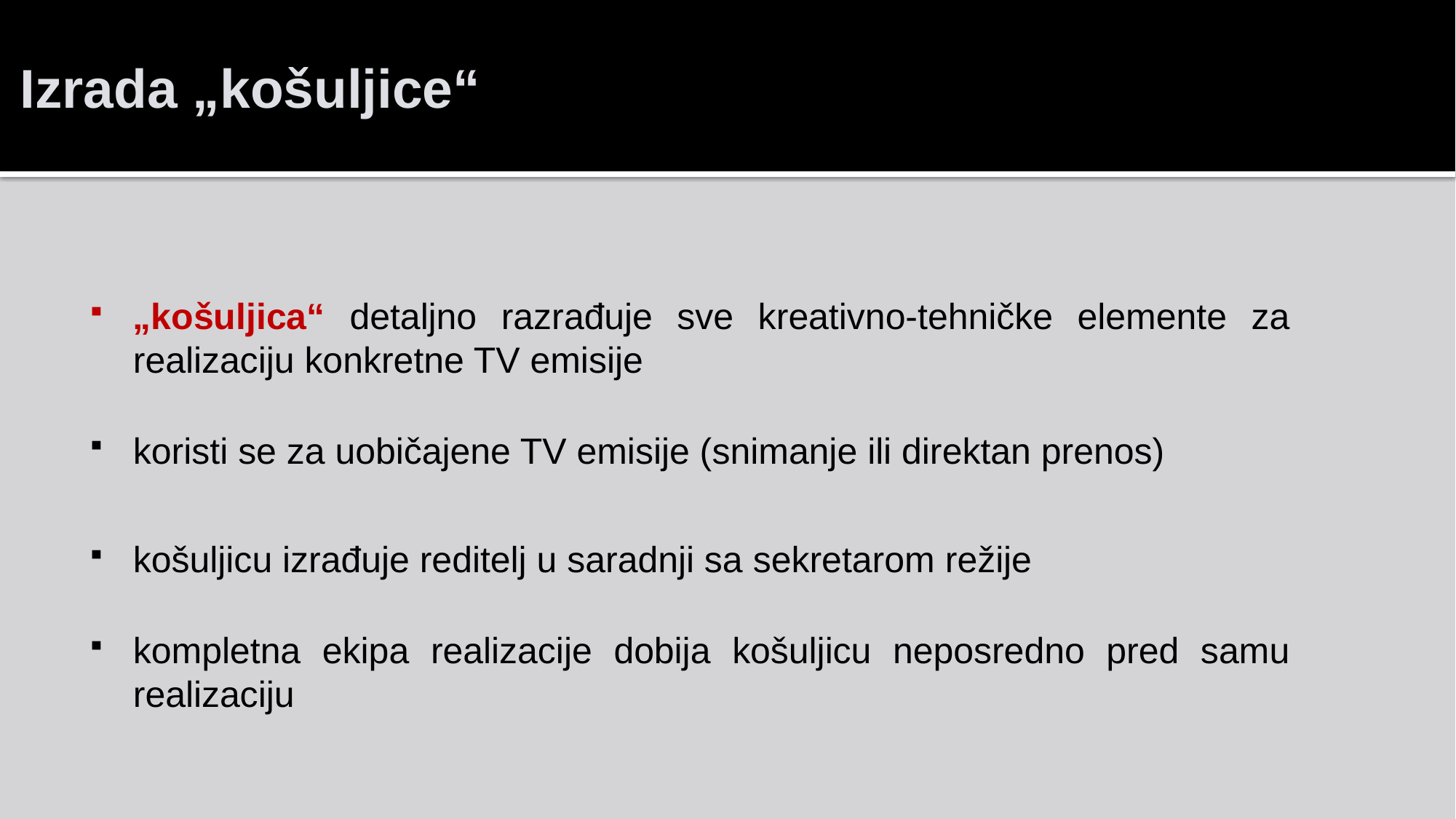

Izrada „košuljice“

„košuljica“ detaljno razrađuje sve kreativno-tehničke elemente za realizaciju konkretne TV emisije

koristi se za uobičajene TV emisije (snimanje ili direktan prenos)

košuljicu izrađuje reditelj u saradnji sa sekretarom režije

kompletna ekipa realizacije dobija košuljicu neposredno pred samu realizaciju